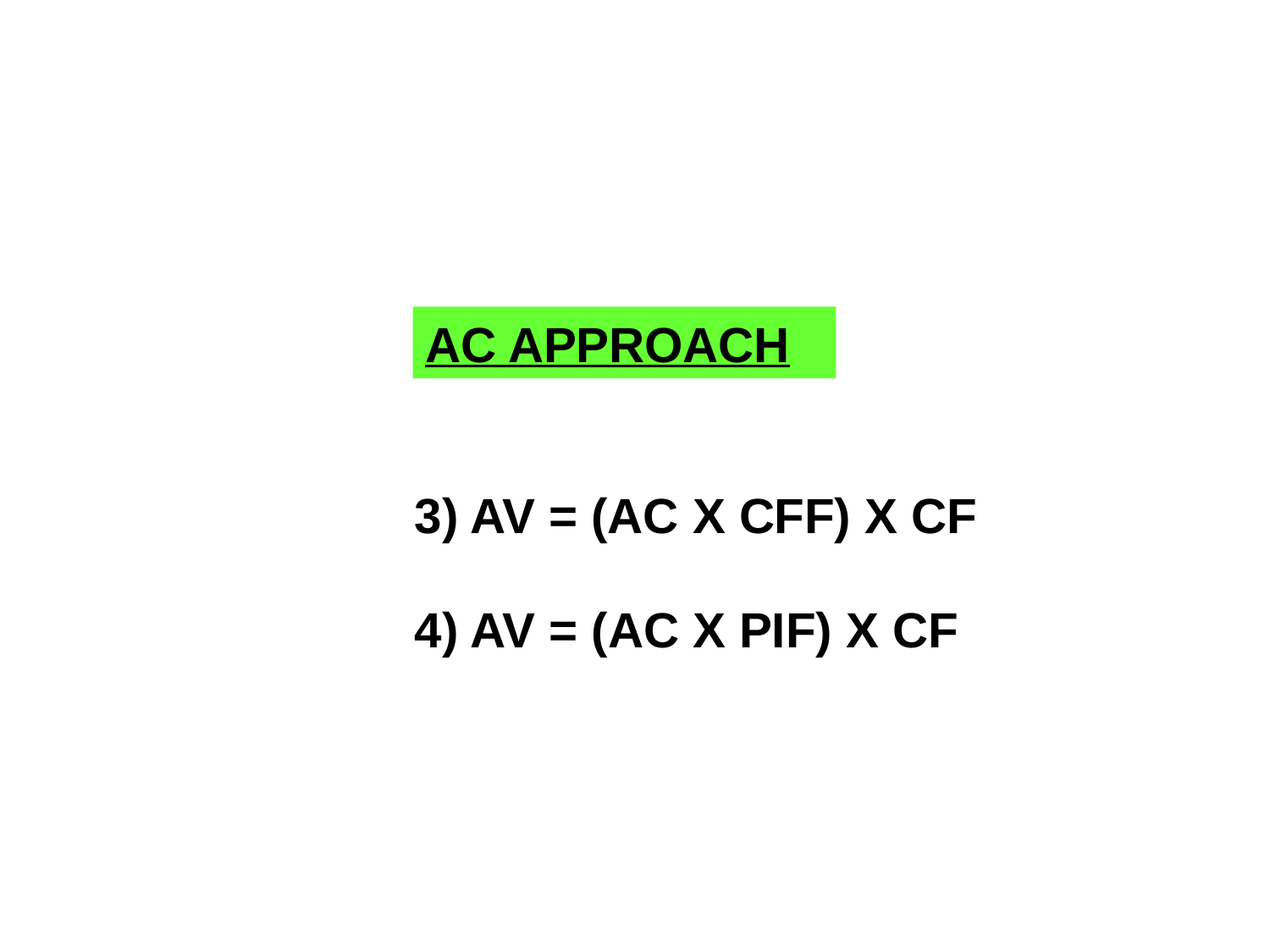

AC APPROACH
3) AV = (AC X CFF) X CF
4) AV = (AC X PIF) X CF